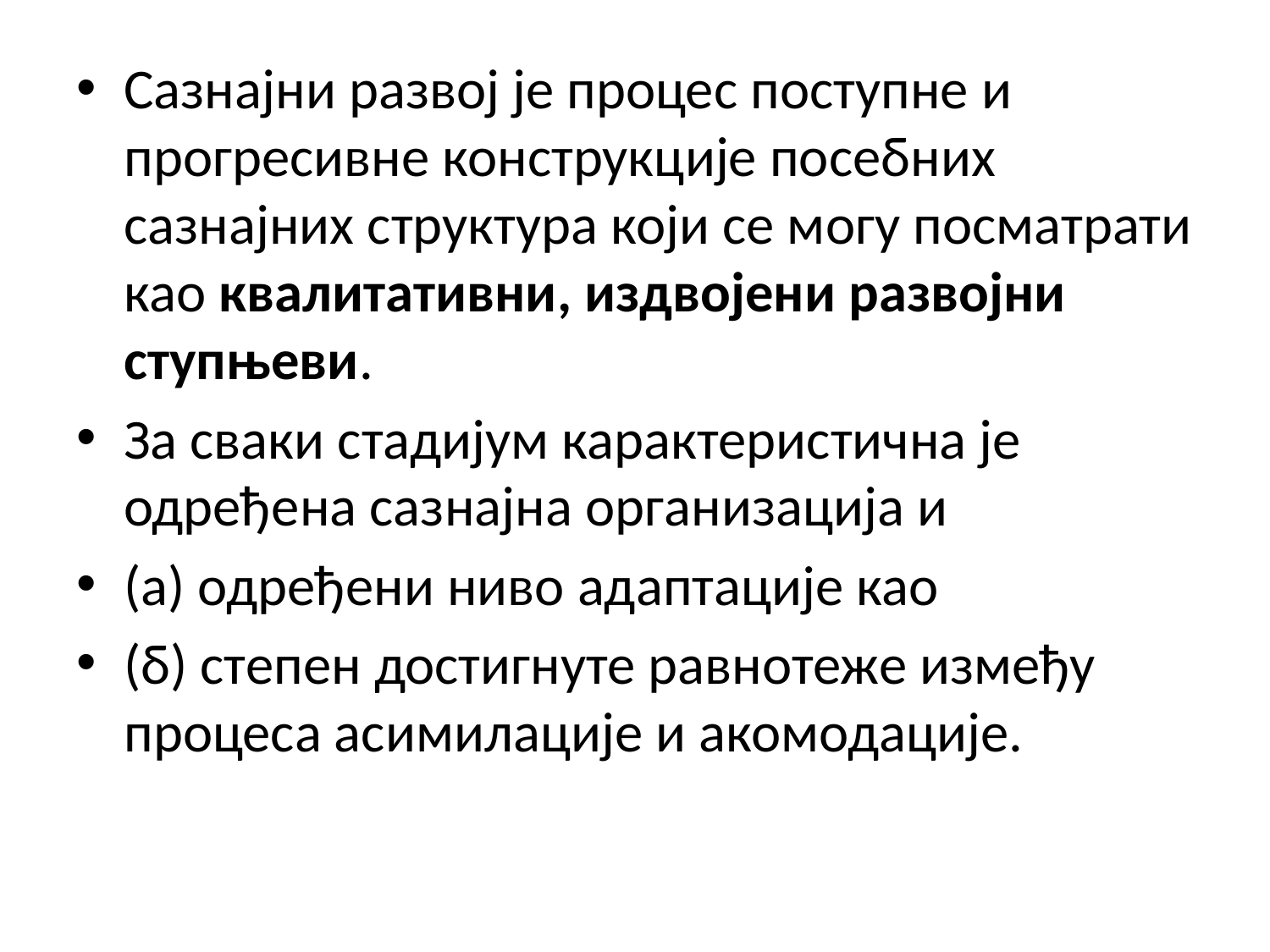

Сазнајни развој је процес поступне и прогресивне конструкције посебних сазнајних структура који се могу посматрати као квалитативни, издвојени развојни ступњеви.
За сваки стадијум карактеристична је одређена сазнајна организација и
(а) одређени ниво адаптације као
(б) степен достигнуте равнотеже између процеса асимилације и акомодације.